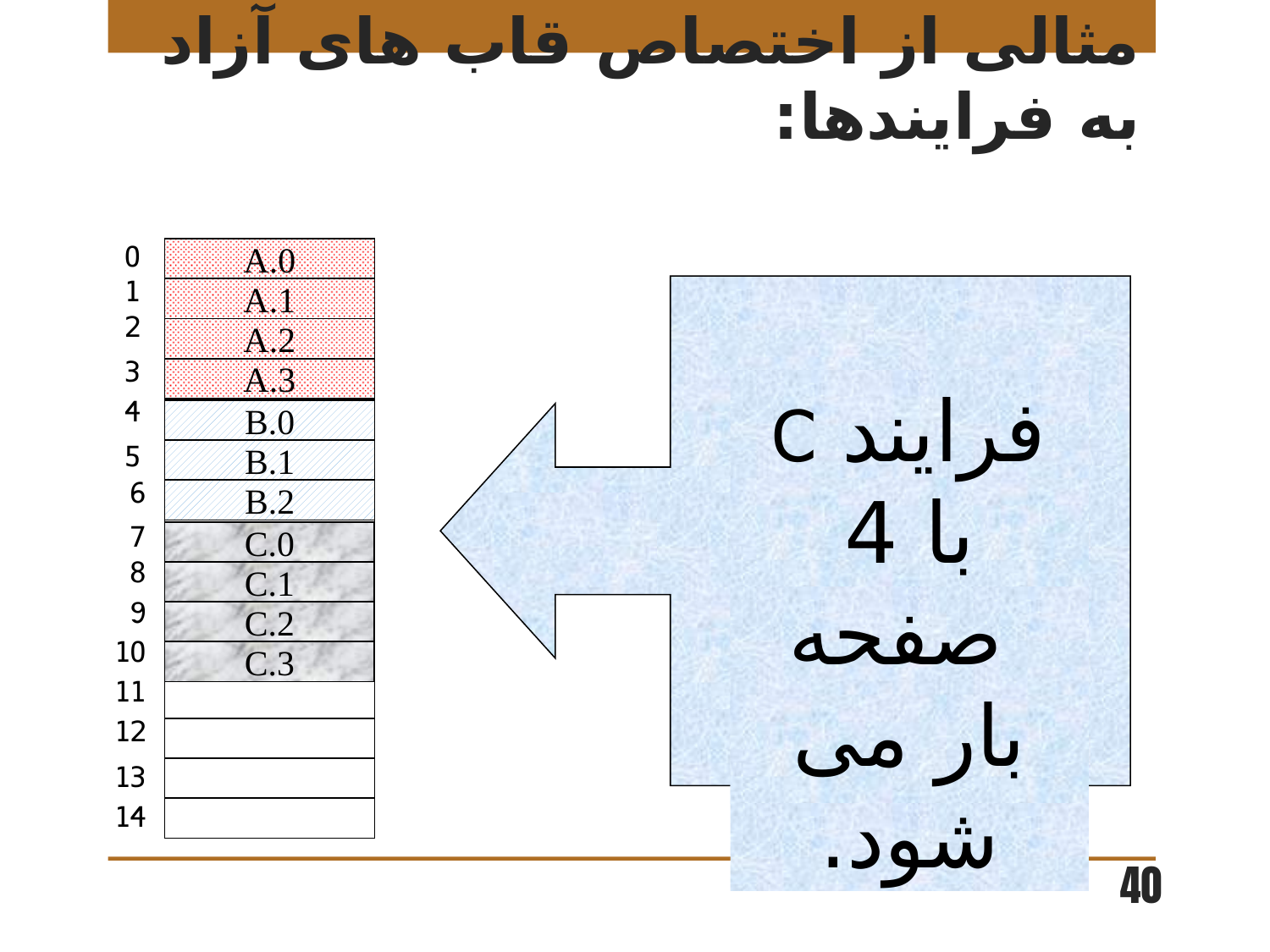

# مثالی از اختصاص قاب های آزاد به فرایندها:
0

A.0
1

A.1
2

A.2
3

A.3
فرایند B معلق شده و به دیسک انتقال می یابد.
فرایند C با 4
 صفحه بار می شود.
4

B.0
5

B.1
6

B.2
7

C.0
8

C.1
9

C.2
10

C.3
11

12

13

14

40